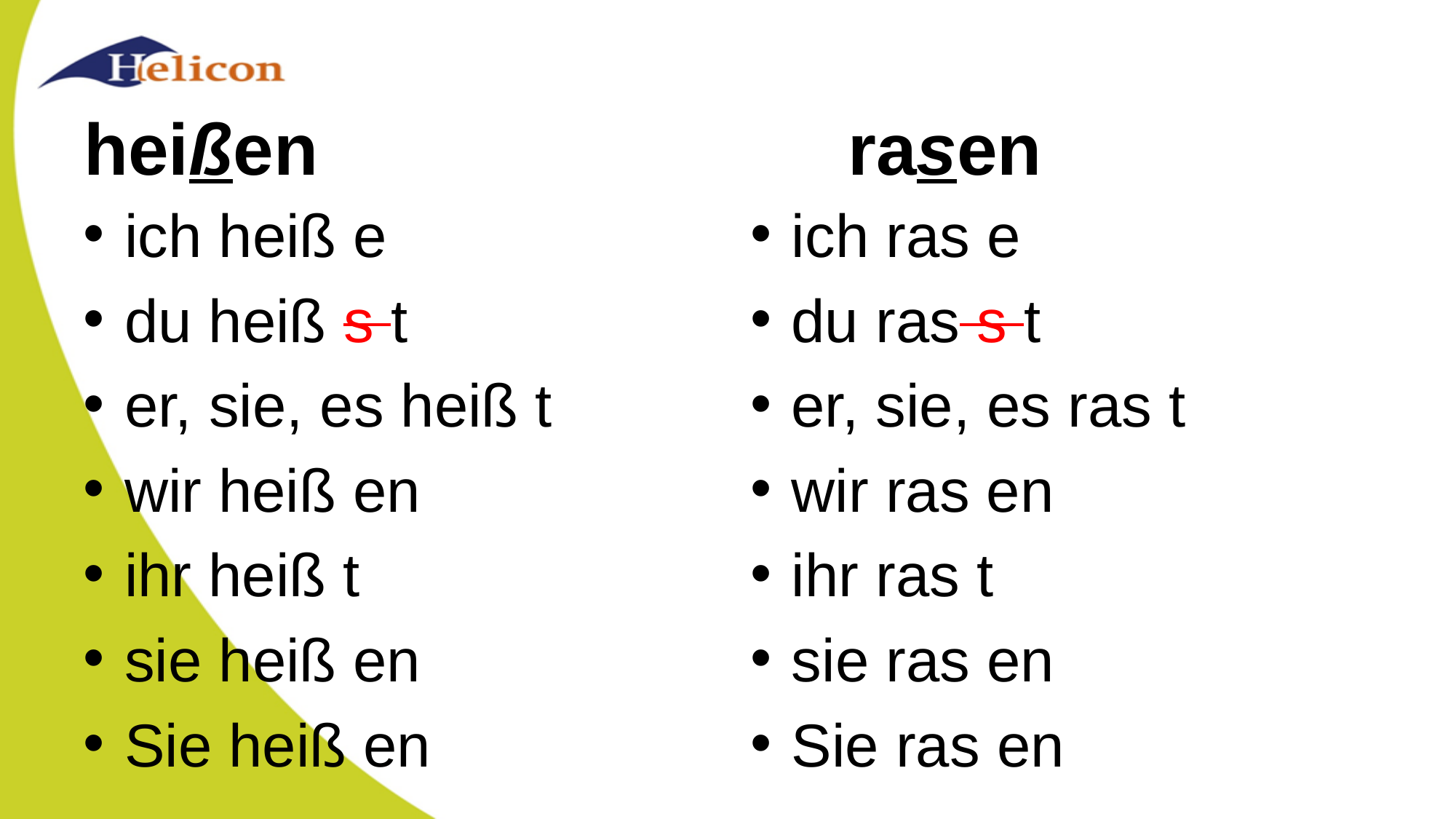

# heißen					rasen
ich heiß e
du heiß s t
er, sie, es heiß t
wir heiß en
ihr heiß t
sie heiß en
Sie heiß en
ich ras e
du ras s t
er, sie, es ras t
wir ras en
ihr ras t
sie ras en
Sie ras en